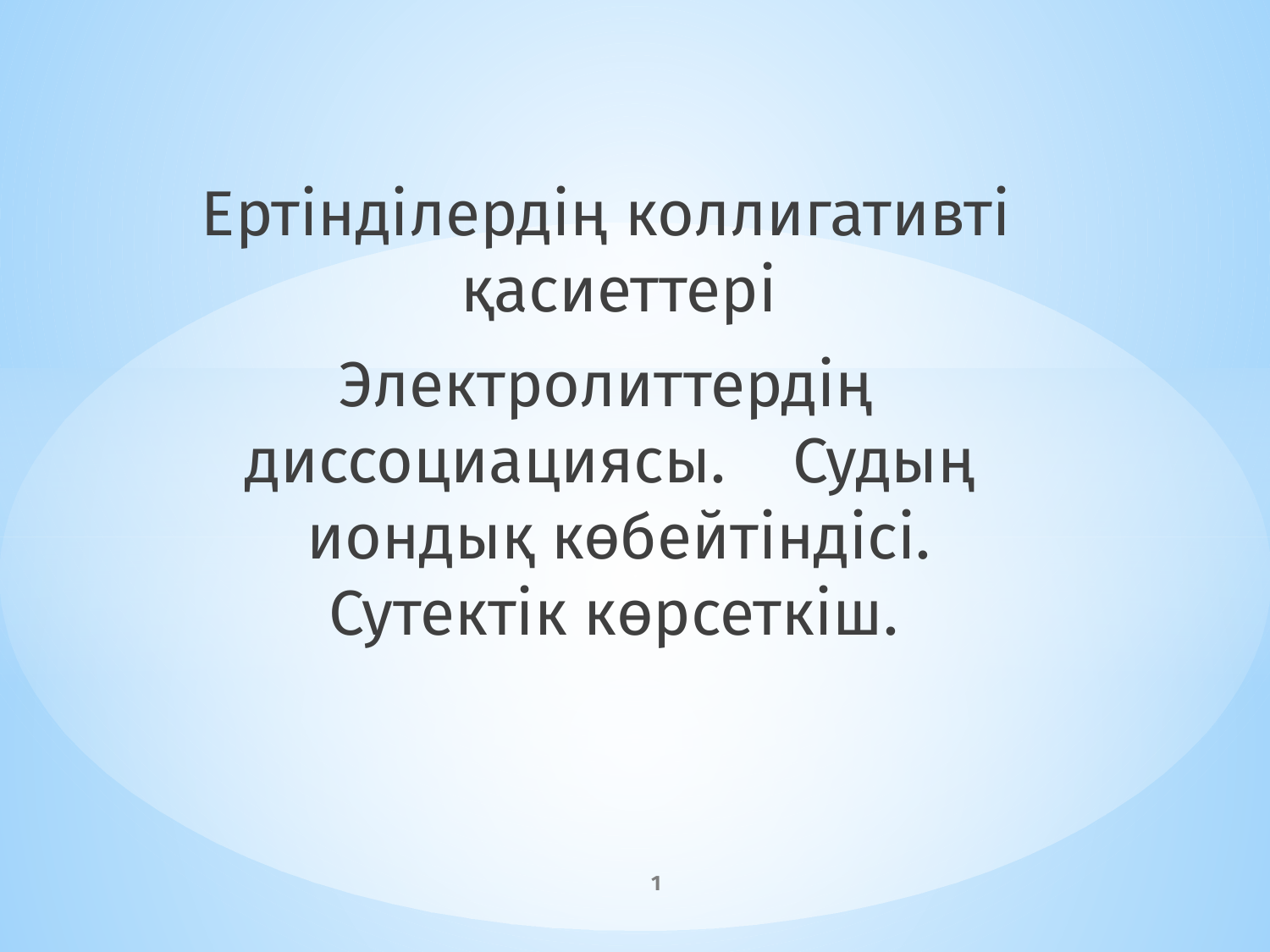

Ертінділердің коллигативті қасиеттері
Электролиттердің диссоциациясы.    Судың  иондық көбейтіндісі. Сутектік көрсеткіш.
1